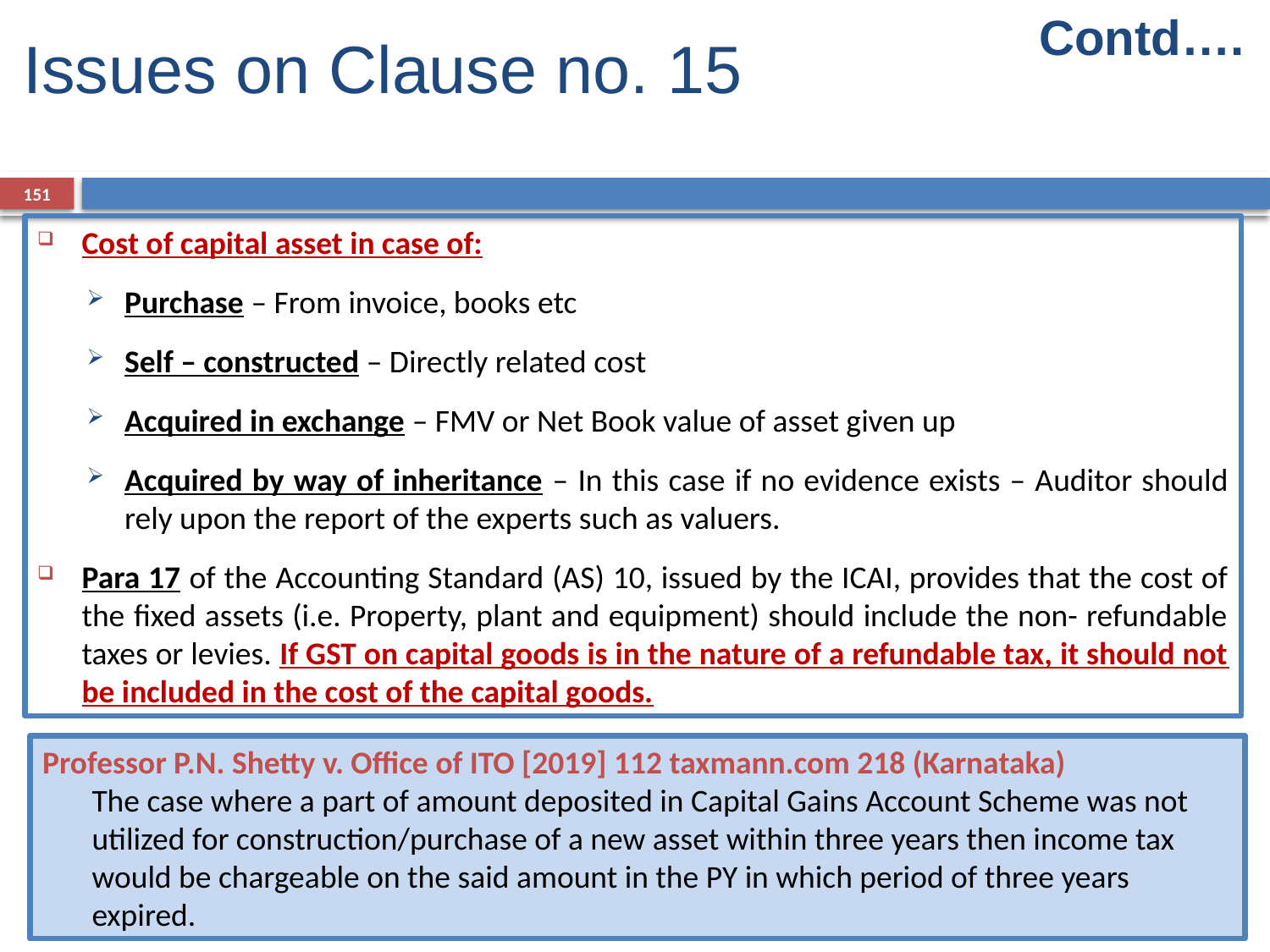

Contd….
# Issues on Clause no. 15
151
Cost of capital asset in case of:
Purchase – From invoice, books etc
Self – constructed – Directly related cost
Acquired in exchange – FMV or Net Book value of asset given up
Acquired by way of inheritance – In this case if no evidence exists – Auditor should rely upon the report of the experts such as valuers.
Para 17 of the Accounting Standard (AS) 10, issued by the ICAI, provides that the cost of the fixed assets (i.e. Property, plant and equipment) should include the non- refundable taxes or levies. If GST on capital goods is in the nature of a refundable tax, it should not be included in the cost of the capital goods.

Professor P.N. Shetty v. Office of ITO [2019] 112 taxmann.com 218 (Karnataka)
The case where a part of amount deposited in Capital Gains Account Scheme was not utilized for construction/purchase of a new asset within three years then income tax would be chargeable on the said amount in the PY in which period of three years expired.